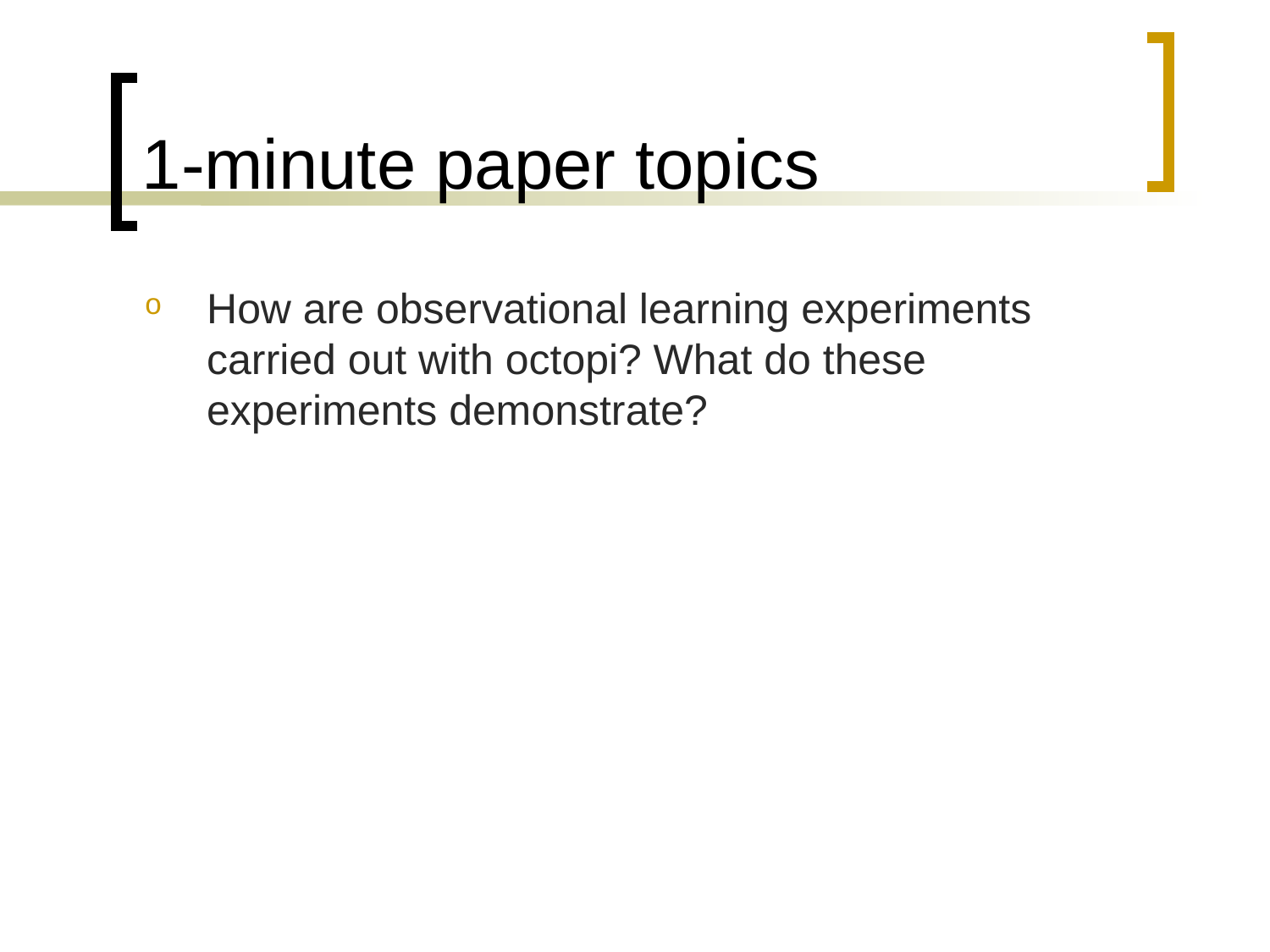

# 1-minute paper topics
How are observational learning experiments carried out with octopi? What do these experiments demonstrate?